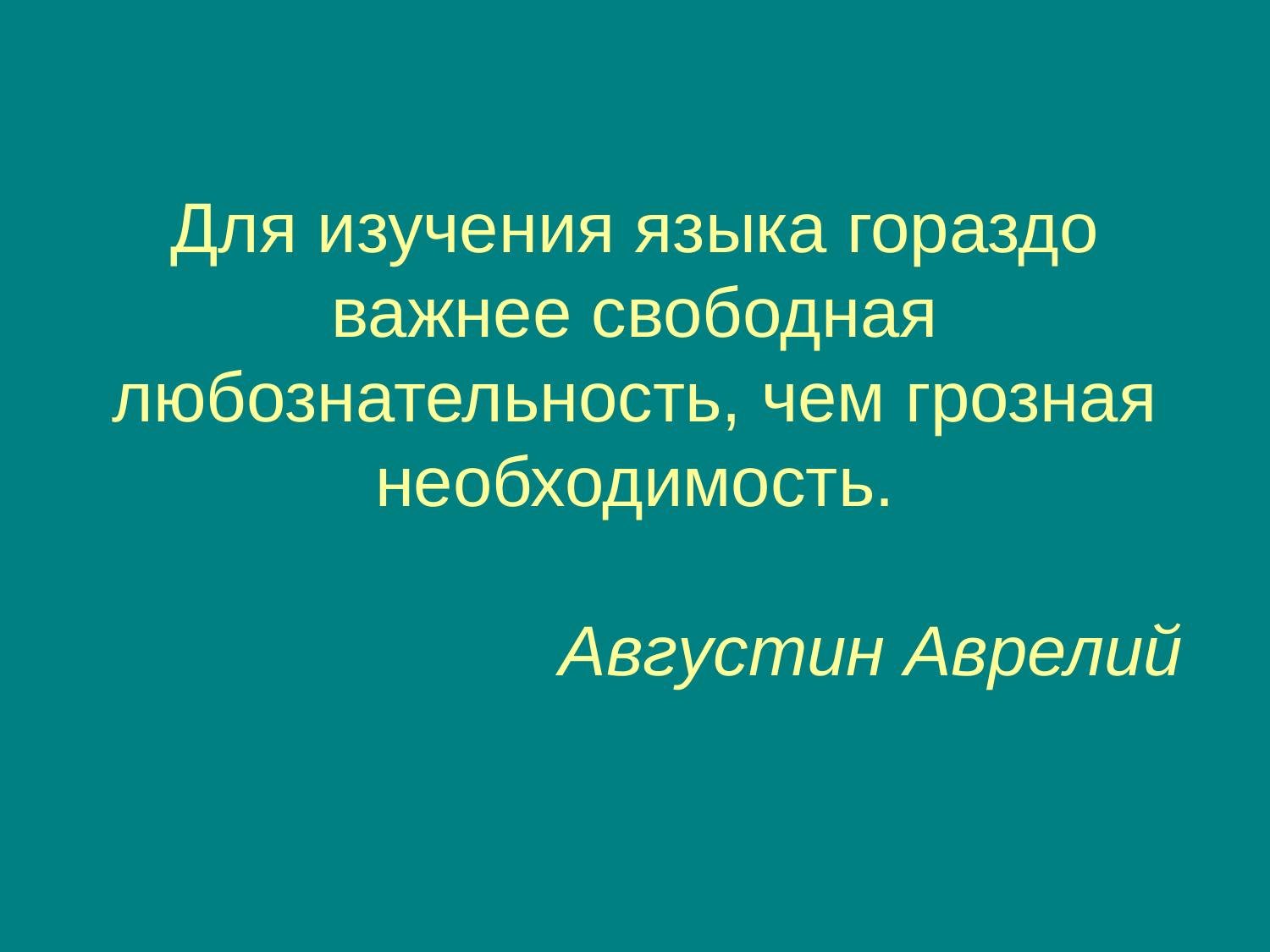

# Для изучения языка гораздо важнее свободная любознательность, чем грозная необходимость. Августин Аврелий